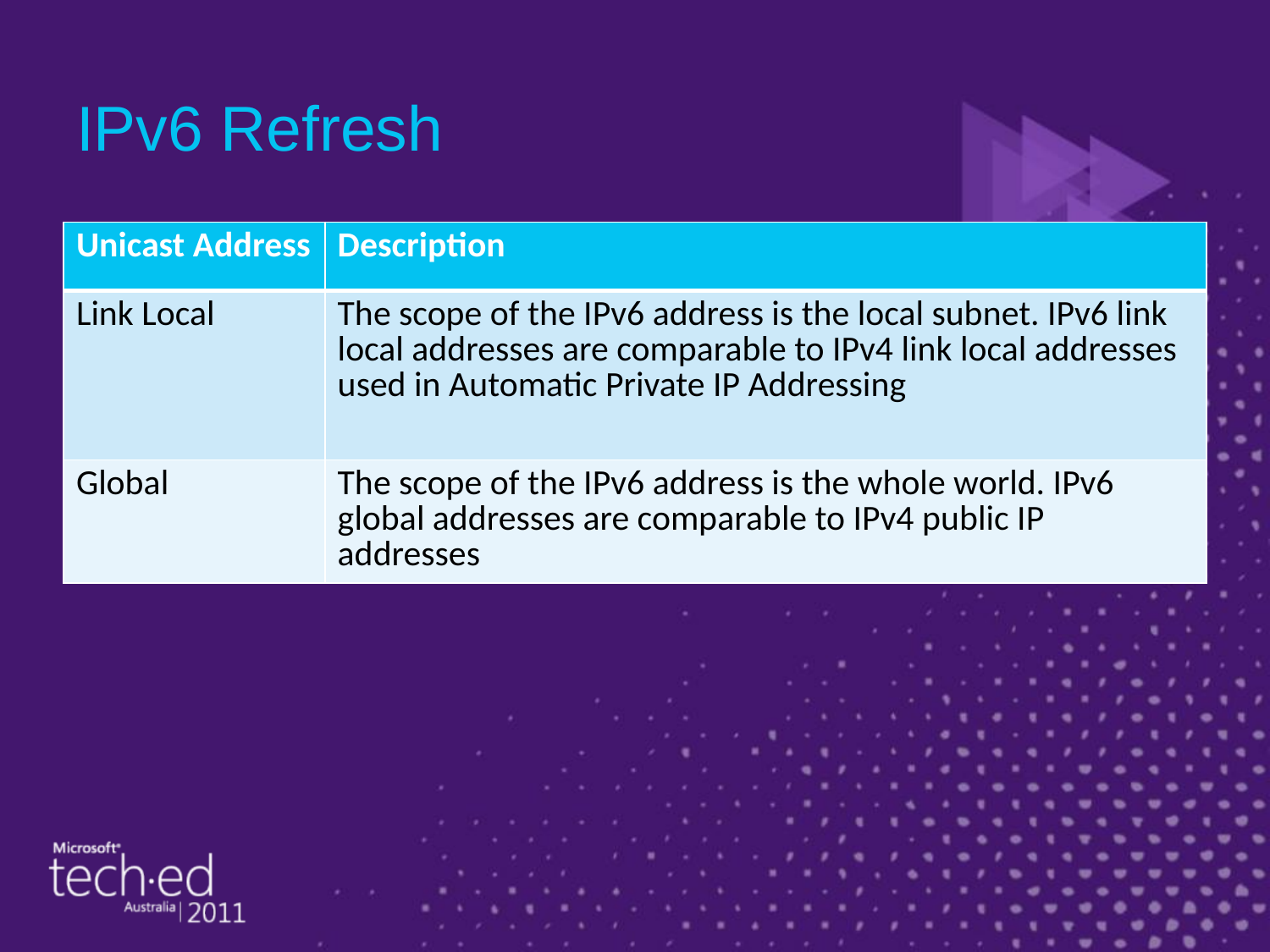

# IPv6 Refresh
| Unicast Address | Description |
| --- | --- |
| Link Local | The scope of the IPv6 address is the local subnet. IPv6 link local addresses are comparable to IPv4 link local addresses used in Automatic Private IP Addressing |
| Global | The scope of the IPv6 address is the whole world. IPv6 global addresses are comparable to IPv4 public IP addresses |